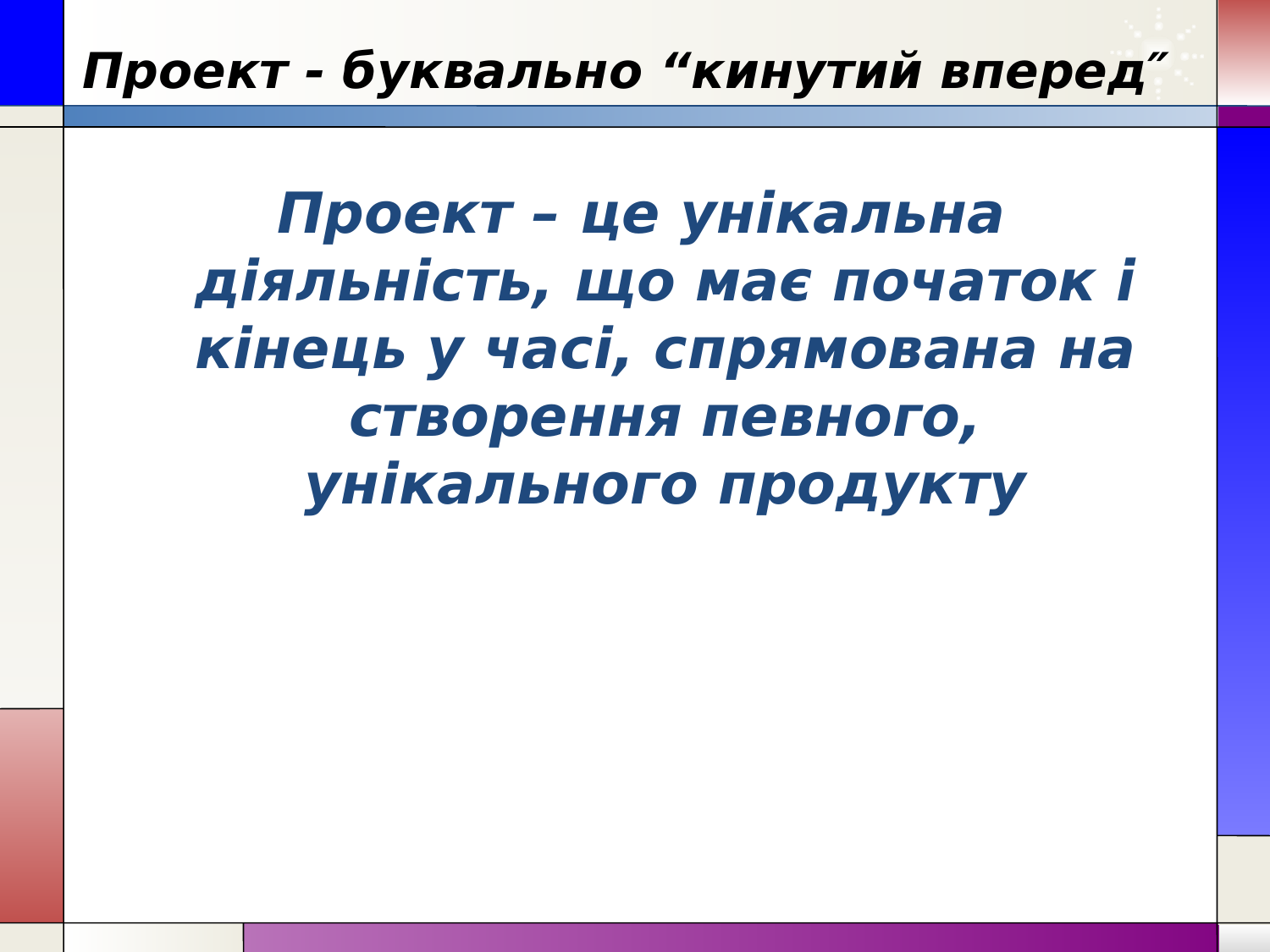

# Проект - буквально “кинутий вперед″
Проект – це унікальна діяльність, що має початок і кінець у часі, спрямована на створення певного, унікального продукту